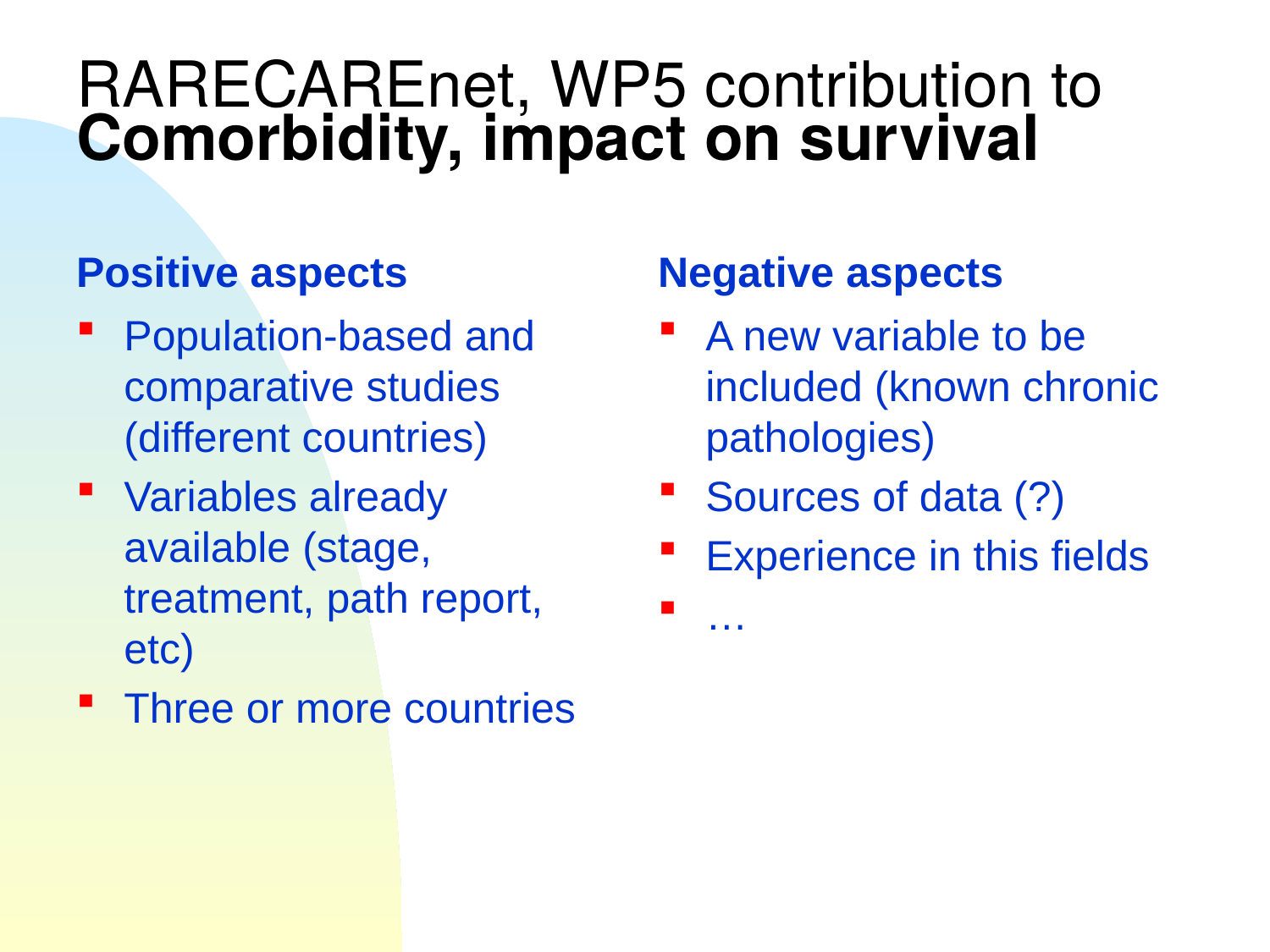

# RARECAREnet, WP5 contribution to Comorbidity, impact on survival
Positive aspects
Negative aspects
Population-based and comparative studies (different countries)
Variables already available (stage, treatment, path report, etc)
Three or more countries
A new variable to be included (known chronic pathologies)
Sources of data (?)
Experience in this fields
…